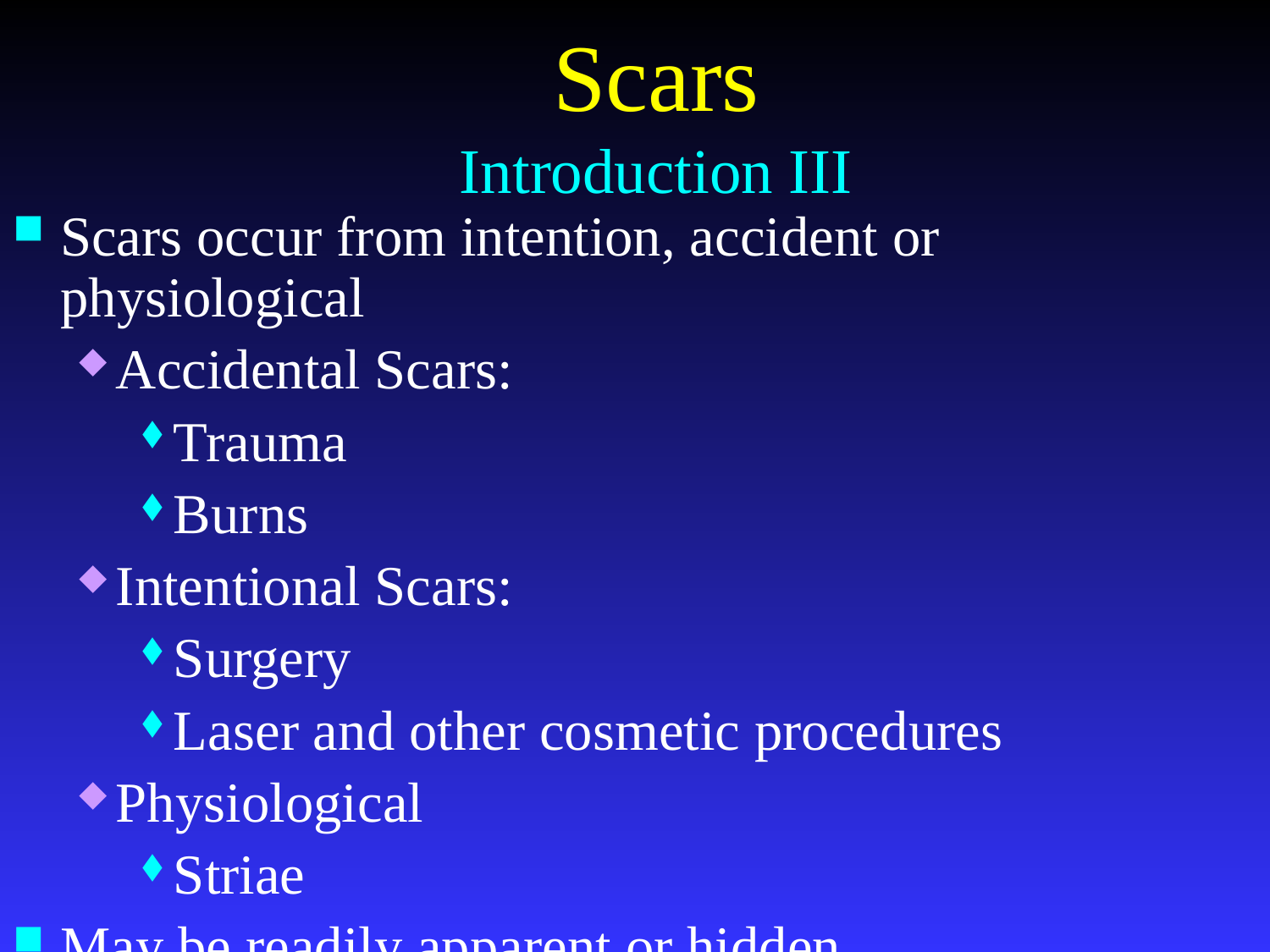

# Scars Introduction III
Scars occur from intention, accident or physiological
Accidental Scars:
Trauma
Burns
Intentional Scars:
Surgery
Laser and other cosmetic procedures
Physiological
Striae
May be readily apparent or hidden